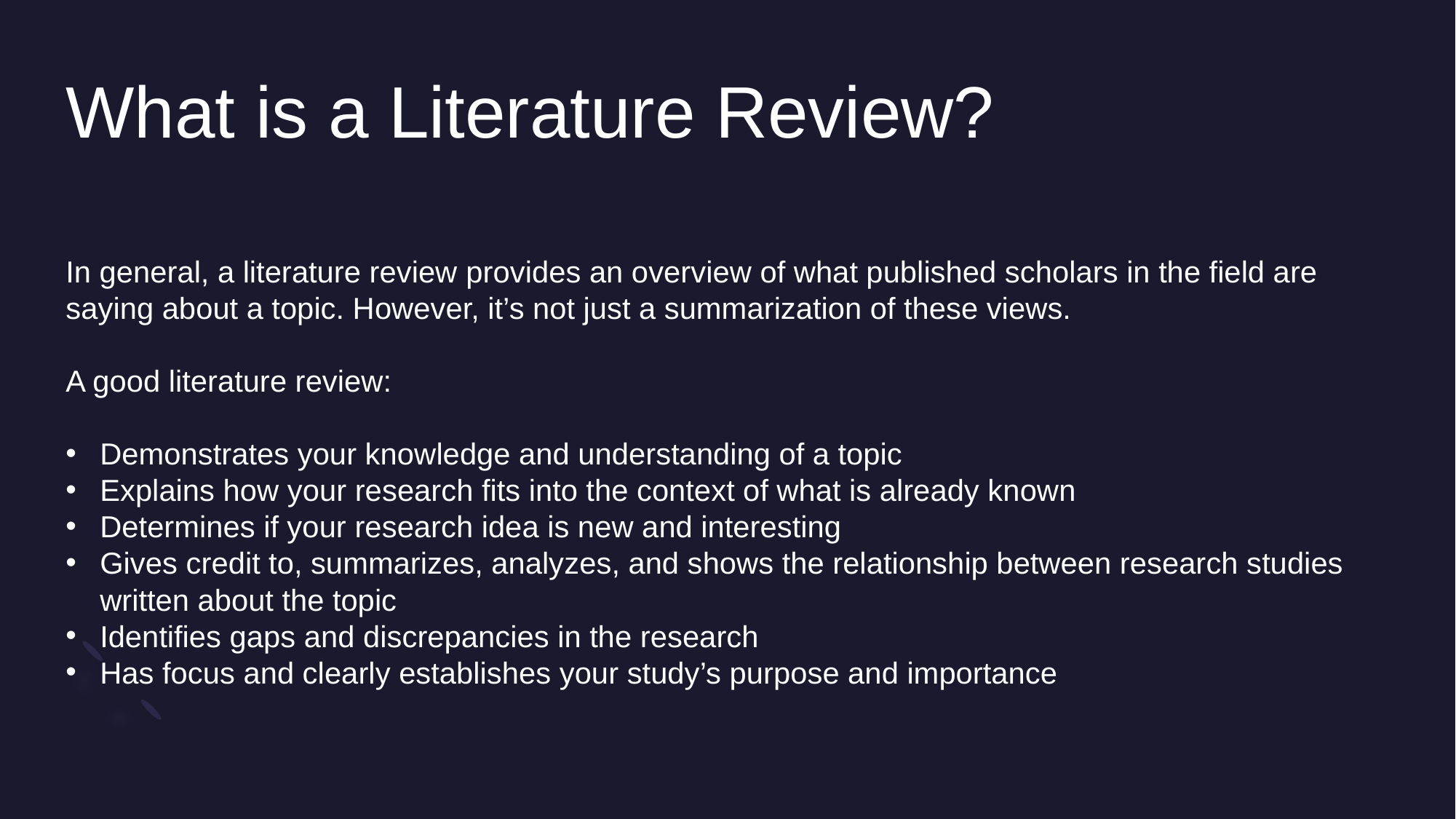

# What is a Literature Review?
In general, a literature review provides an overview of what published scholars in the field are saying about a topic. However, it’s not just a summarization of these views.

A good literature review:

Demonstrates your knowledge and understanding of a topic
Explains how your research fits into the context of what is already known
Determines if your research idea is new and interesting
Gives credit to, summarizes, analyzes, and shows the relationship between research studies written about the topic
Identifies gaps and discrepancies in the research
Has focus and clearly establishes your study’s purpose and importance